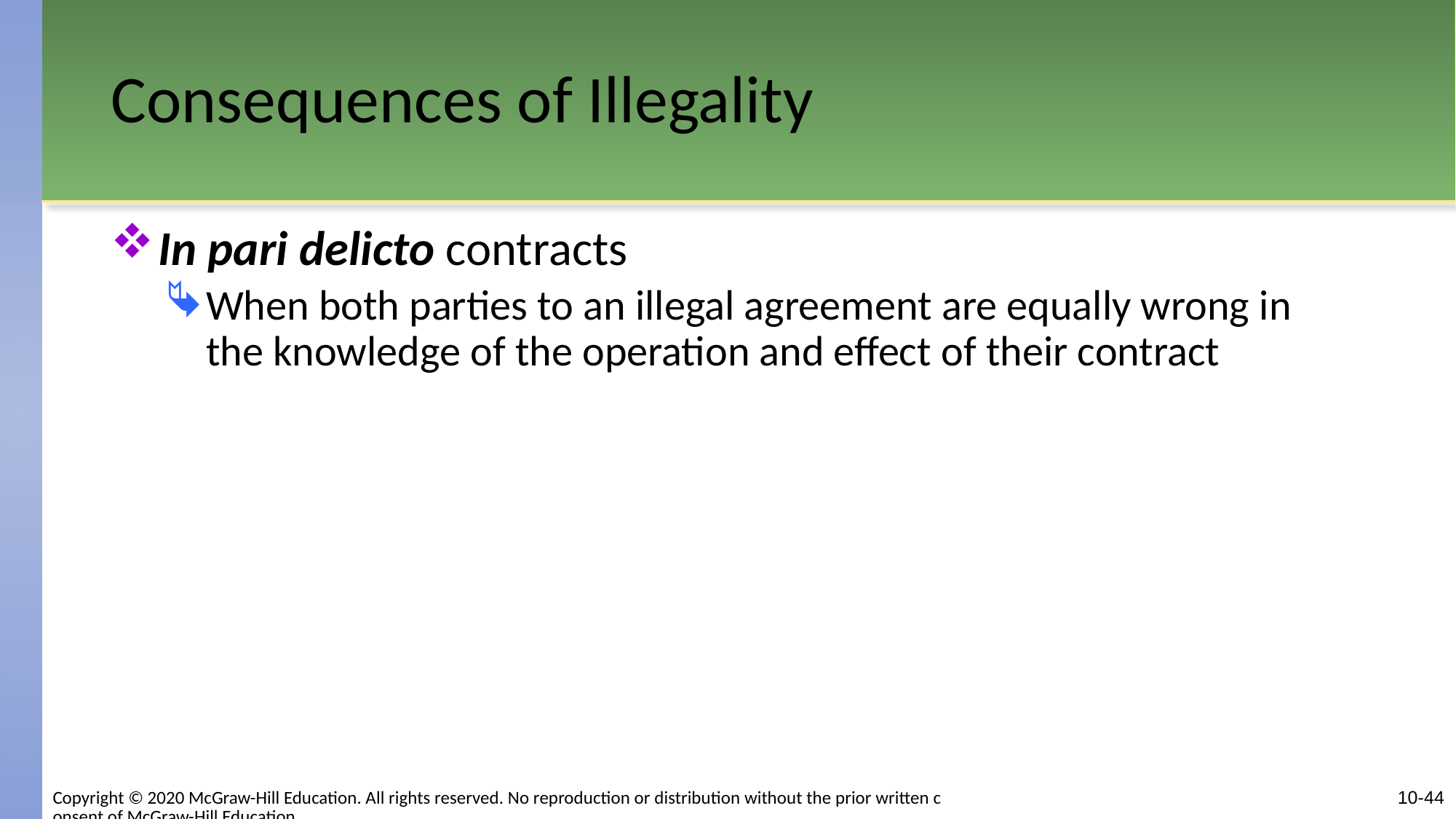

# Consequences of Illegality
In pari delicto contracts
When both parties to an illegal agreement are equally wrong in the knowledge of the operation and effect of their contract

Copyright © 2020 McGraw-Hill Education. All rights reserved. No reproduction or distribution without the prior written consent of McGraw-Hill Education.
10-44